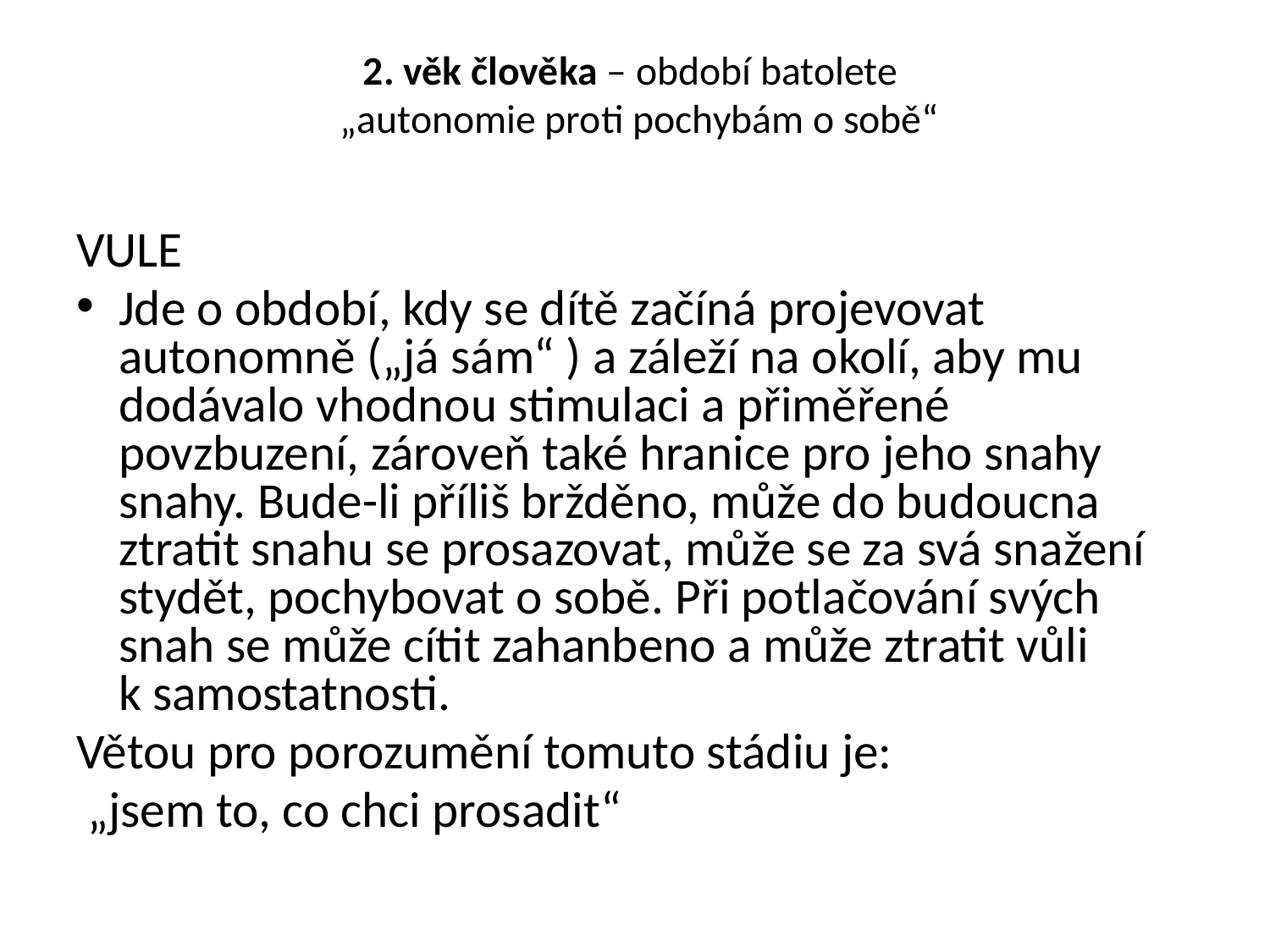

# 2. věk člověka – období batolete „autonomie proti pochybám o sobě“
VULE
Jde o období, kdy se dítě začíná projevovat autonomně („já sám“ ) a záleží na okolí, aby mu dodávalo vhodnou stimulaci a přiměřené povzbuzení, zároveň také hranice pro jeho snahy snahy. Bude-li příliš bržděno, může do budoucna ztratit snahu se prosazovat, může se za svá snažení stydět, pochybovat o sobě. Při potlačování svých snah se může cítit zahanbeno a může ztratit vůli k samostatnosti.
Větou pro porozumění tomuto stádiu je:
 „jsem to, co chci prosadit“